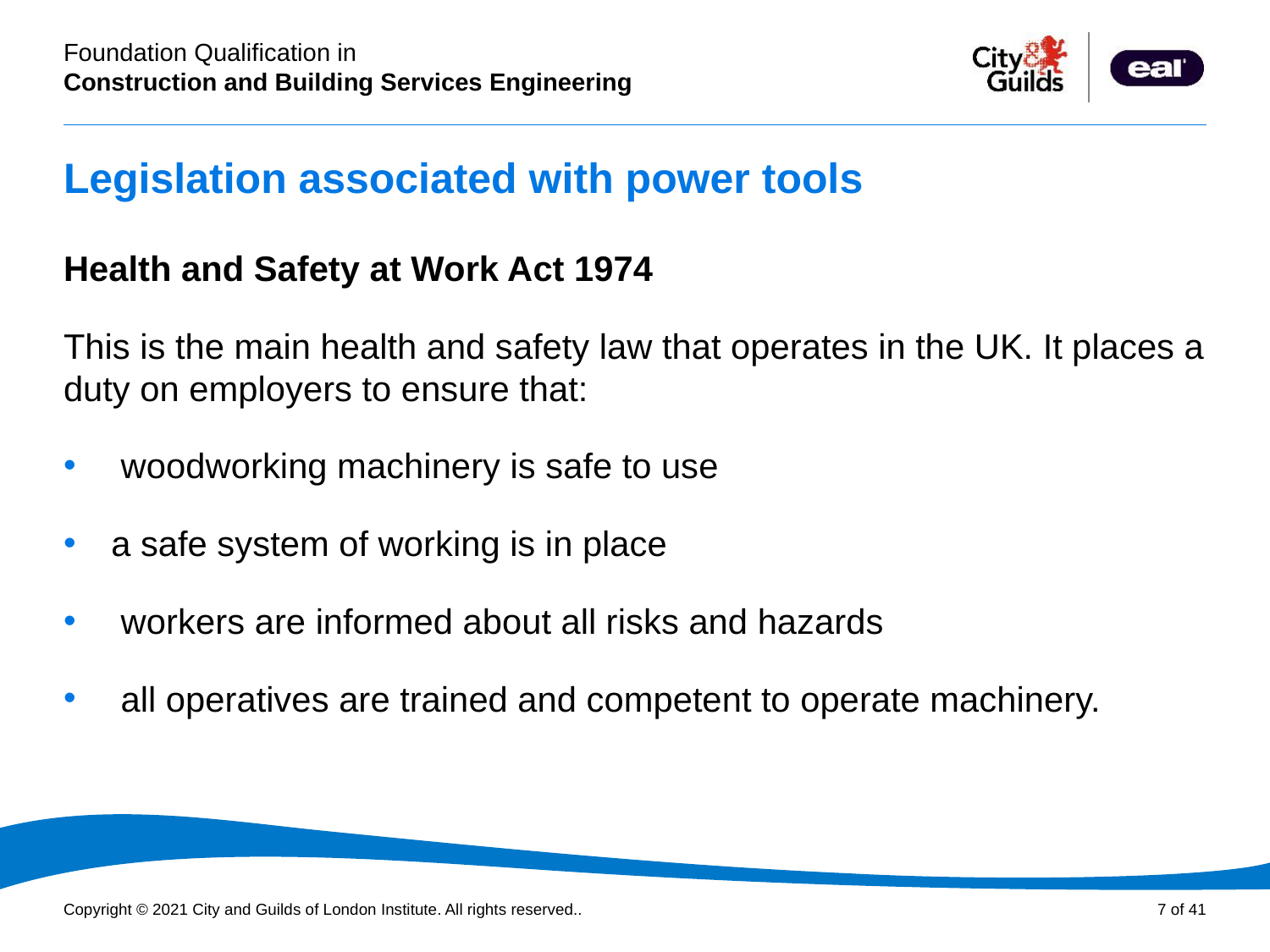

# Legislation associated with power tools
Health and Safety at Work Act 1974
This is the main health and safety law that operates in the UK. It places a duty on employers to ensure that:
 woodworking machinery is safe to use
a safe system of working is in place
 workers are informed about all risks and hazards
 all operatives are trained and competent to operate machinery.